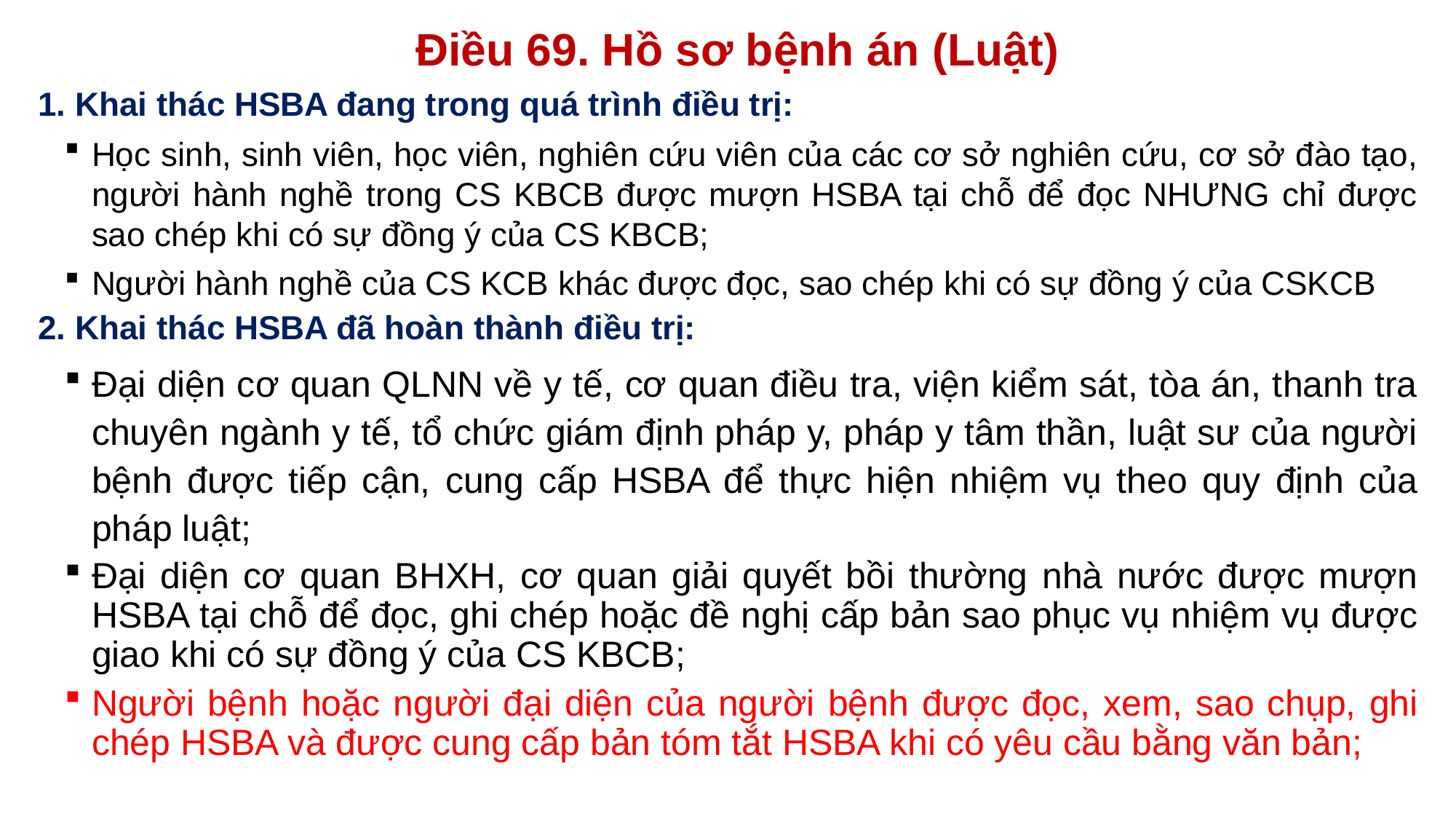

# Điều 69. Hồ sơ bệnh án (Luật)
1. Khai thác HSBA đang trong quá trình điều trị:
Học sinh, sinh viên, học viên, nghiên cứu viên của các cơ sở nghiên cứu, cơ sở đào tạo, người hành nghề trong CS KBCB được mượn HSBA tại chỗ để đọc NHƯNG chỉ được sao chép khi có sự đồng ý của CS KBCB;
Người hành nghề của CS KCB khác được đọc, sao chép khi có sự đồng ý của CSKCB
2. Khai thác HSBA đã hoàn thành điều trị:
Đại diện cơ quan QLNN về y tế, cơ quan điều tra, viện kiểm sát, tòa án, thanh tra chuyên ngành y tế, tổ chức giám định pháp y, pháp y tâm thần, luật sư của người bệnh được tiếp cận, cung cấp HSBA để thực hiện nhiệm vụ theo quy định của pháp luật;
Đại diện cơ quan BHXH, cơ quan giải quyết bồi thường nhà nước được mượn HSBA tại chỗ để đọc, ghi chép hoặc đề nghị cấp bản sao phục vụ nhiệm vụ được giao khi có sự đồng ý của CS KBCB;
Người bệnh hoặc người đại diện của người bệnh được đọc, xem, sao chụp, ghi chép HSBA và được cung cấp bản tóm tắt HSBA khi có yêu cầu bằng văn bản;